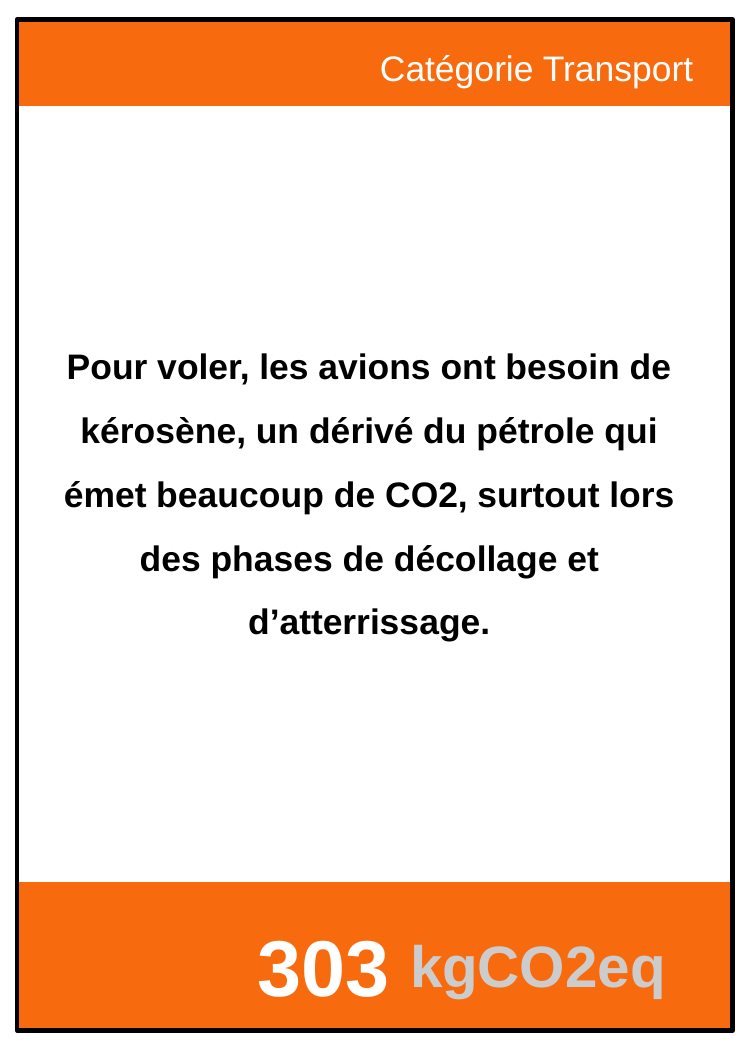

Catégorie Transport

Pour voler, les avions ont besoin de kérosène, un dérivé du pétrole qui émet beaucoup de CO2, surtout lors des phases de décollage et d’atterrissage.

303
kgCO2eq